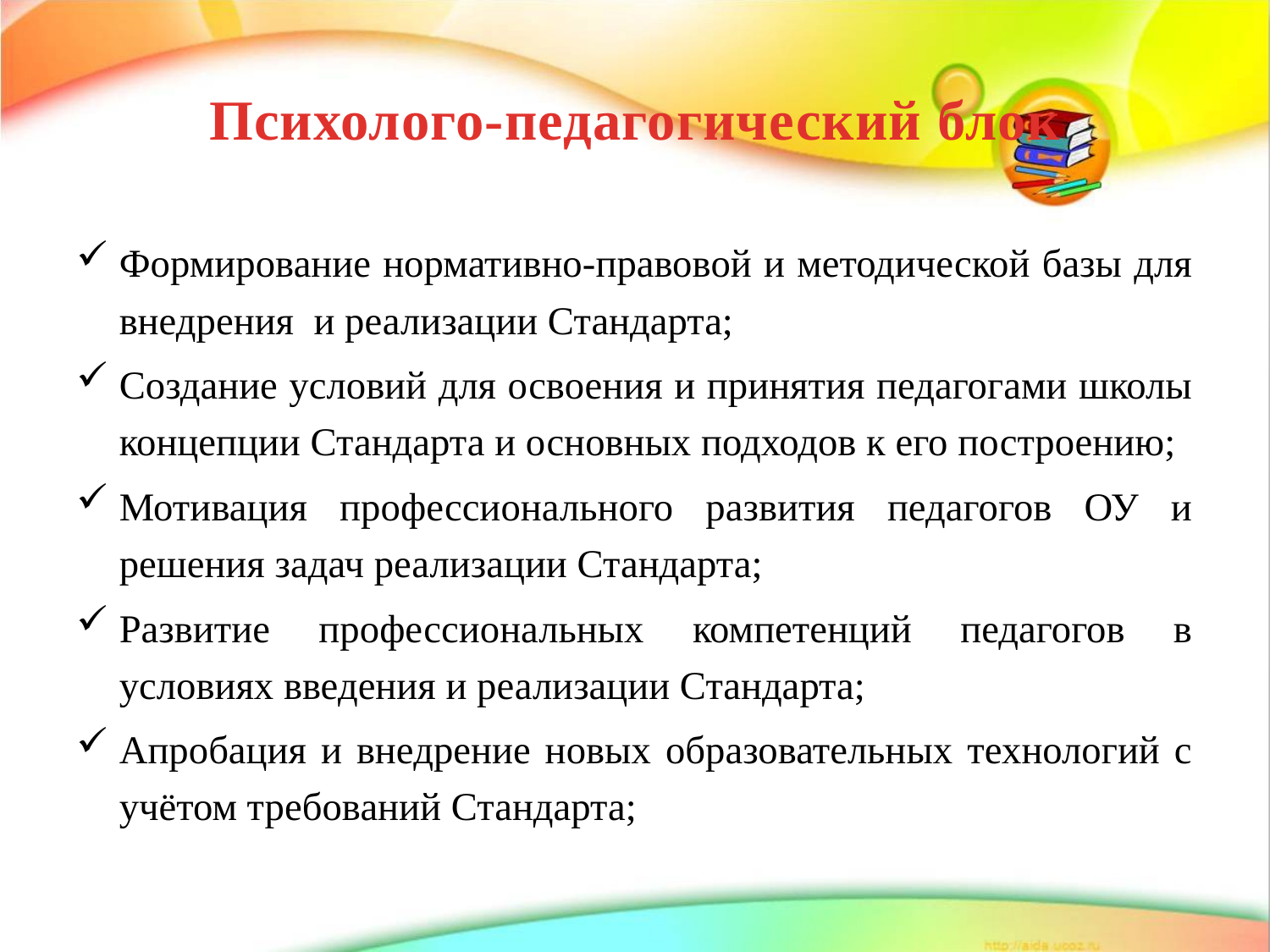

# Психолого-педагогический блок
Формирование нормативно-правовой и методической базы для внедрения  и реализации Стандарта;
Создание условий для освоения и принятия педагогами школы концепции Стандарта и основных подходов к его построению;
Мотивация профессионального развития педагогов ОУ и решения задач реализации Стандарта;
Развитие профессиональных компетенций педагогов в условиях введения и реализации Стандарта;
Апробация и внедрение новых образовательных технологий с учётом требований Стандарта;